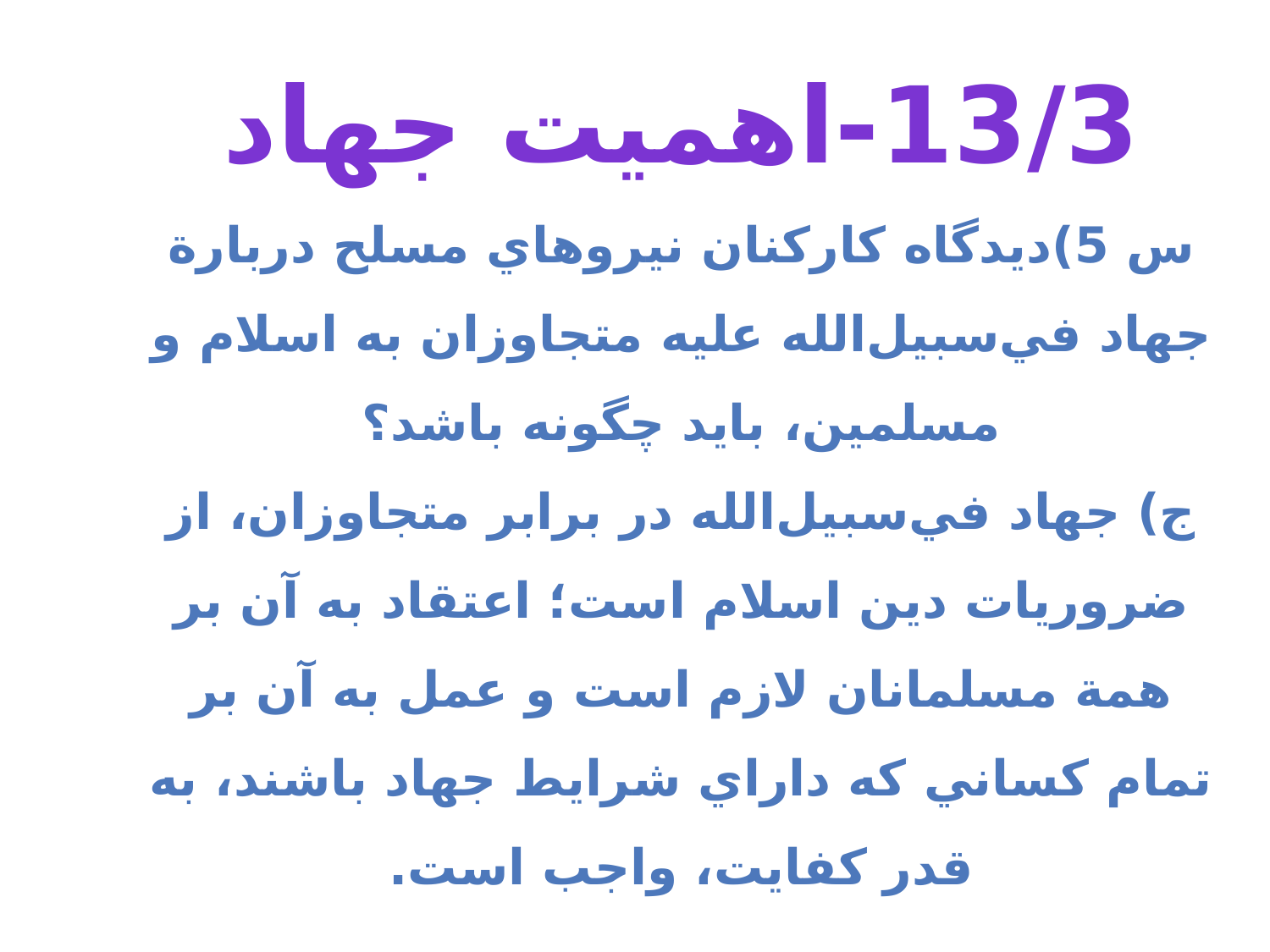

# 13/3-اهمیت جهاد س 5)ديدگاه كاركنان نيروهاي مسلح دربارة جهاد في‌سبيل‌الله عليه متجاوزان به اسلام و مسلمين، بايد چگونه باشد؟ ج) جهاد في‌سبيل‌الله در برابر متجاوزان، از ضروريات دين اسلام است؛ اعتقاد به آن بر همة مسلمانان لازم است و عمل به آن بر تمام كساني كه داراي شرايط جهاد باشند، به قدر كفايت، واجب است.